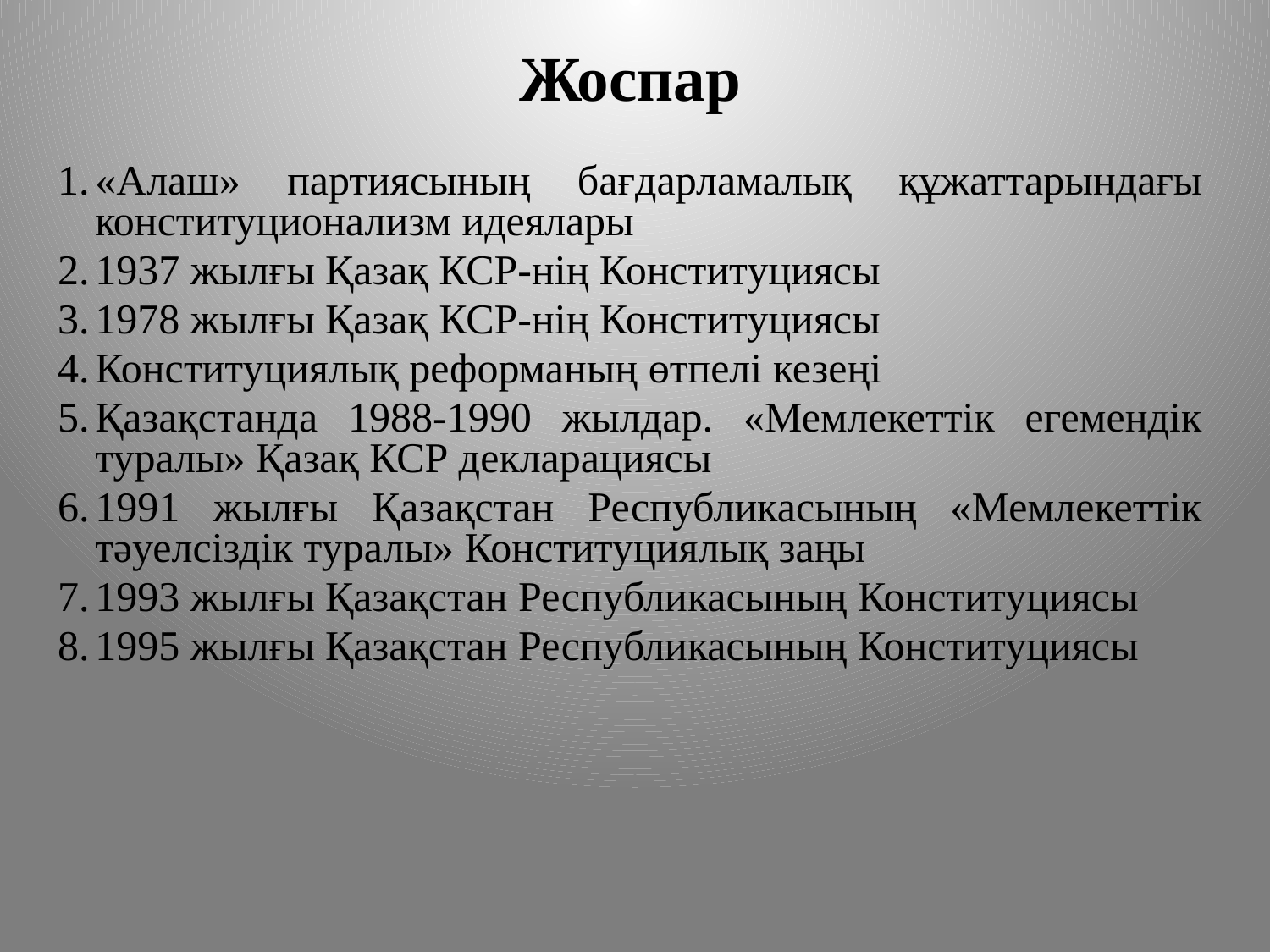

Жоспар

«Алаш» партиясының бағдарламалық құжаттарындағы конституционализм идеялары
1937 жылғы Қазақ КСР-нің Конституциясы
1978 жылғы Қазақ КСР-нің Конституциясы
Конституциялық реформаның өтпелі кезеңі
Қазақстанда 1988-1990 жылдар. «Мемлекеттік егемендік туралы» Қазақ КСР декларациясы
1991 жылғы Қазақстан Республикасының «Мемлекеттік тәуелсіздік туралы» Конституциялық заңы
1993 жылғы Қазақстан Республикасының Конституциясы
1995 жылғы Қазақстан Республикасының Конституциясы